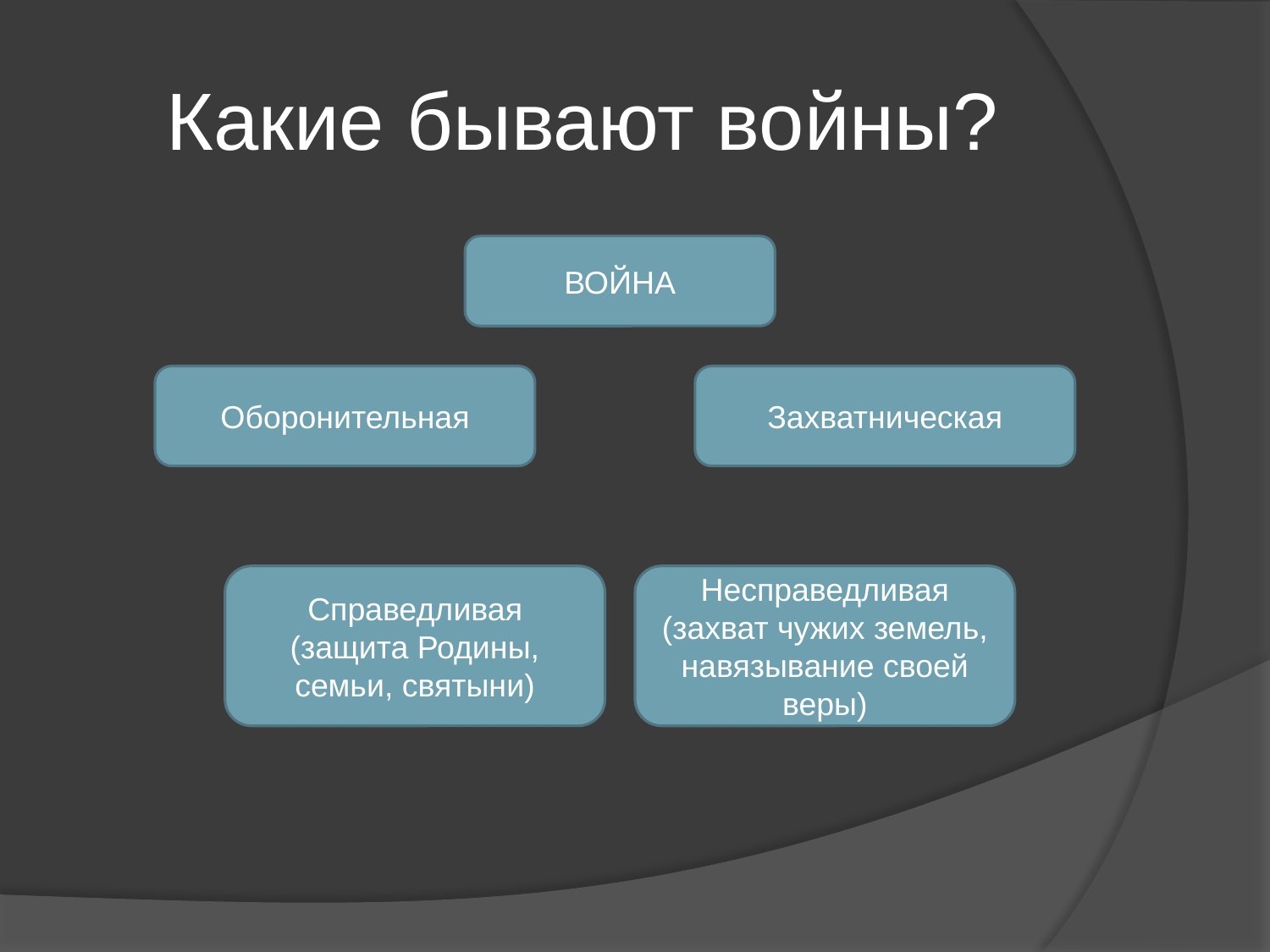

# Какие бывают войны?
ВОЙНА
Оборонительная
Захватническая
Справедливая (защита Родины, семьи, святыни)
Несправедливая (захват чужих земель, навязывание своей веры)